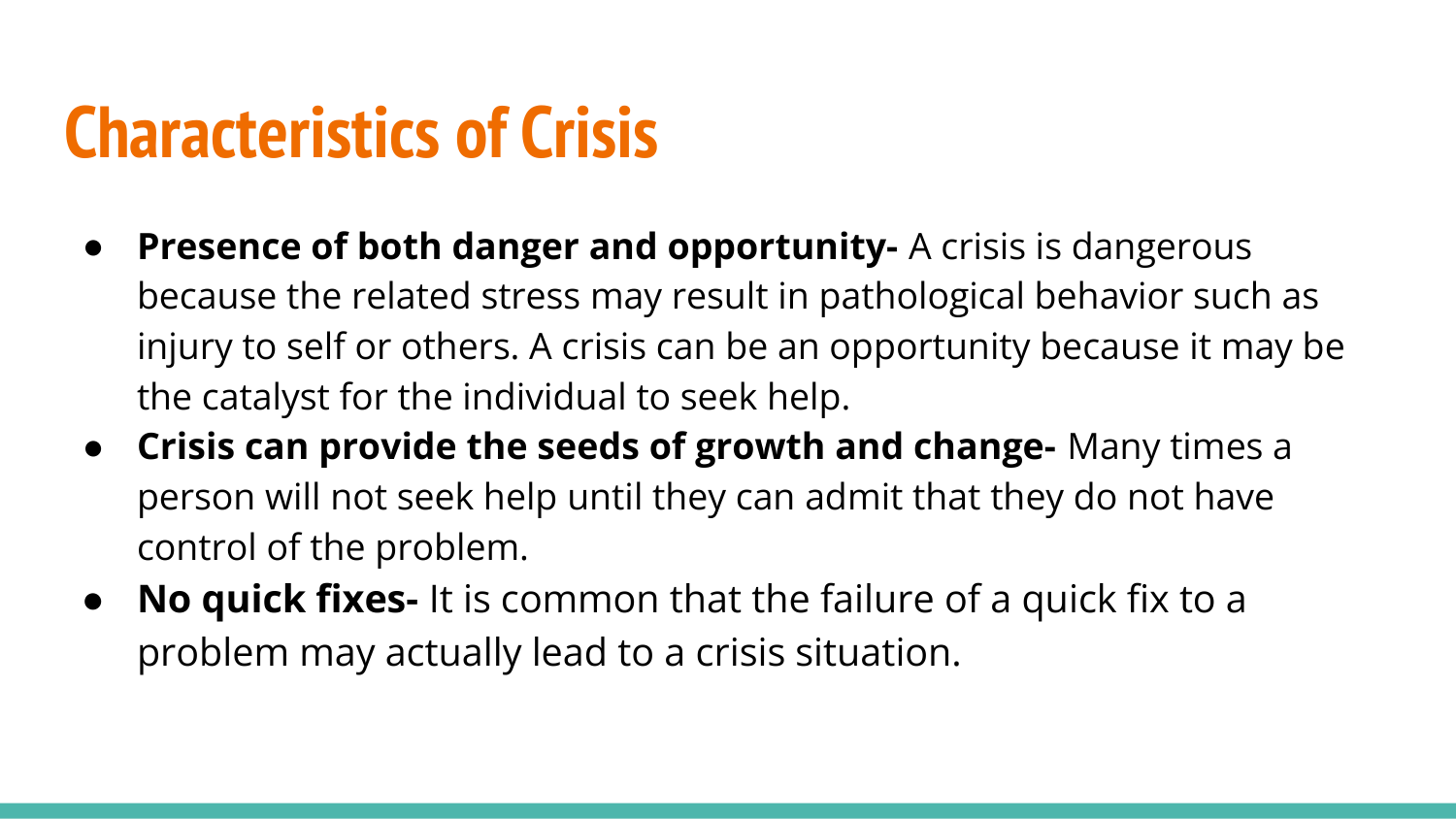

# Characteristics of Crisis
Presence of both danger and opportunity- A crisis is dangerous because the related stress may result in pathological behavior such as injury to self or others. A crisis can be an opportunity because it may be the catalyst for the individual to seek help.
Crisis can provide the seeds of growth and change- Many times a person will not seek help until they can admit that they do not have control of the problem.
No quick fixes- It is common that the failure of a quick fix to a problem may actually lead to a crisis situation.